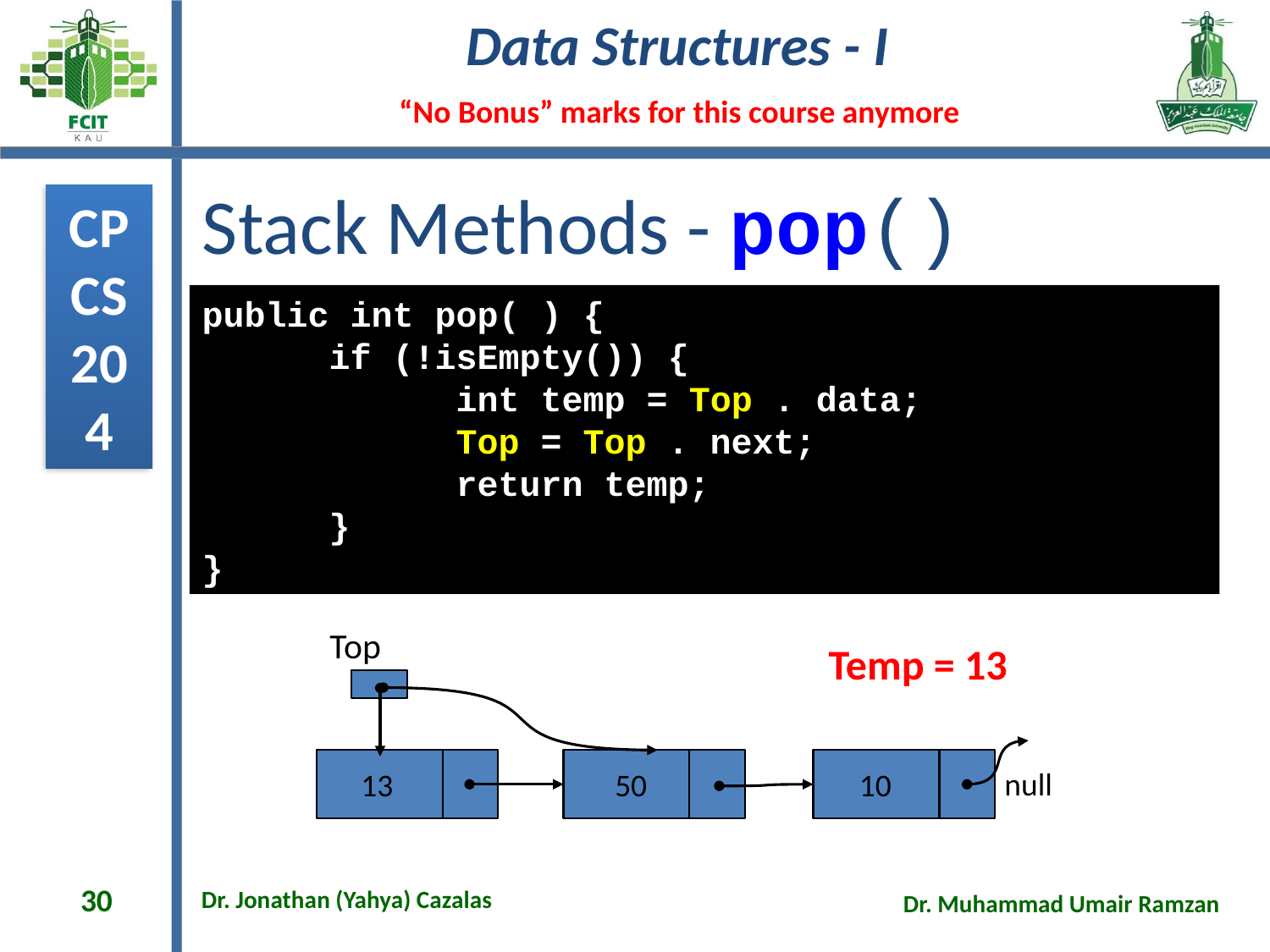

# Stack Methods - pop()
public int pop( ) {
	if (!isEmpty()) {
		int temp = Top . data;
		Top = Top . next;
		return temp;
	}
}
Top
Temp = 13

null
50
10
13
30